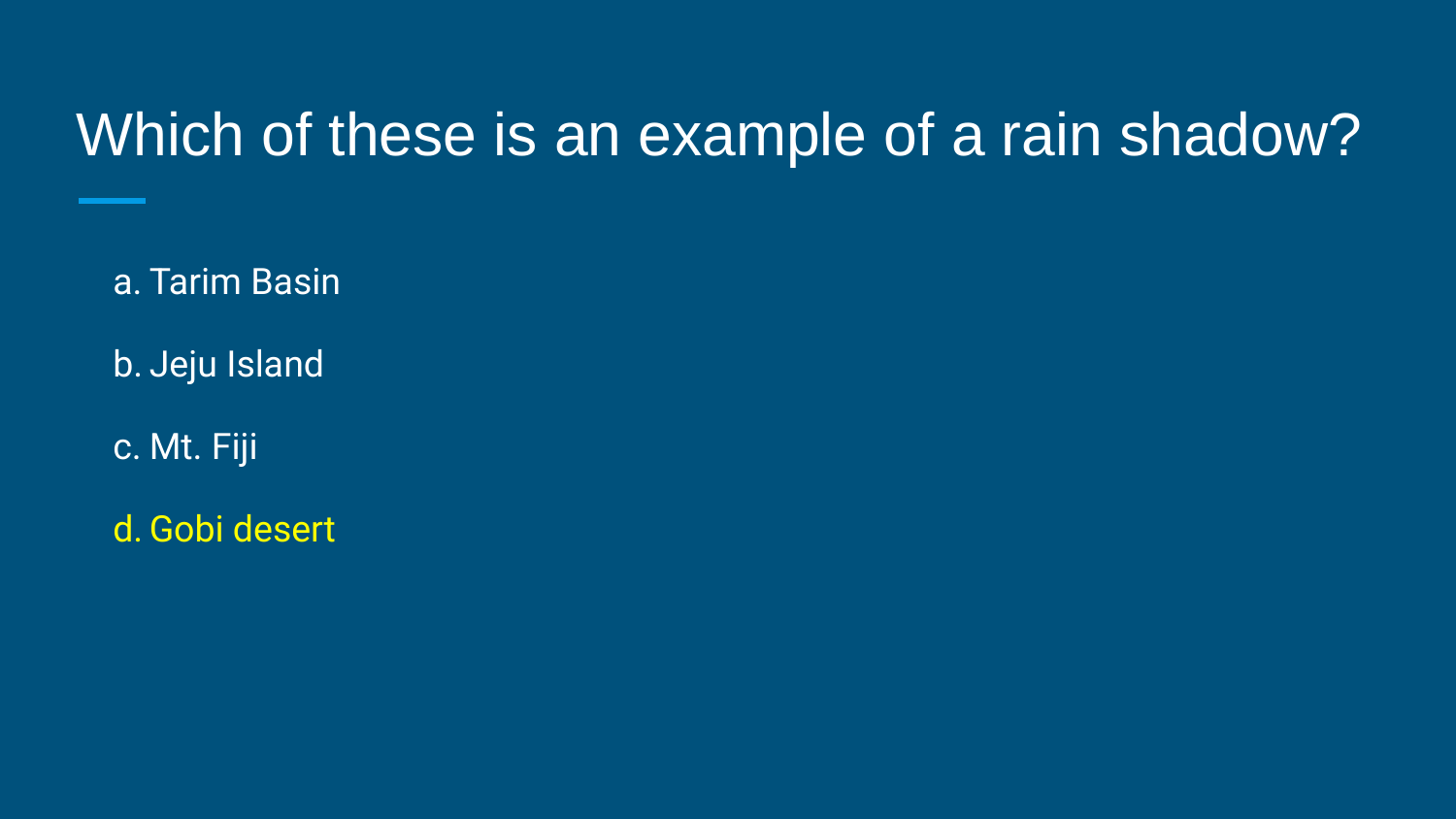

# Which of these is an example of a rain shadow?
Tarim Basin
Jeju Island
Mt. Fiji
Gobi desert